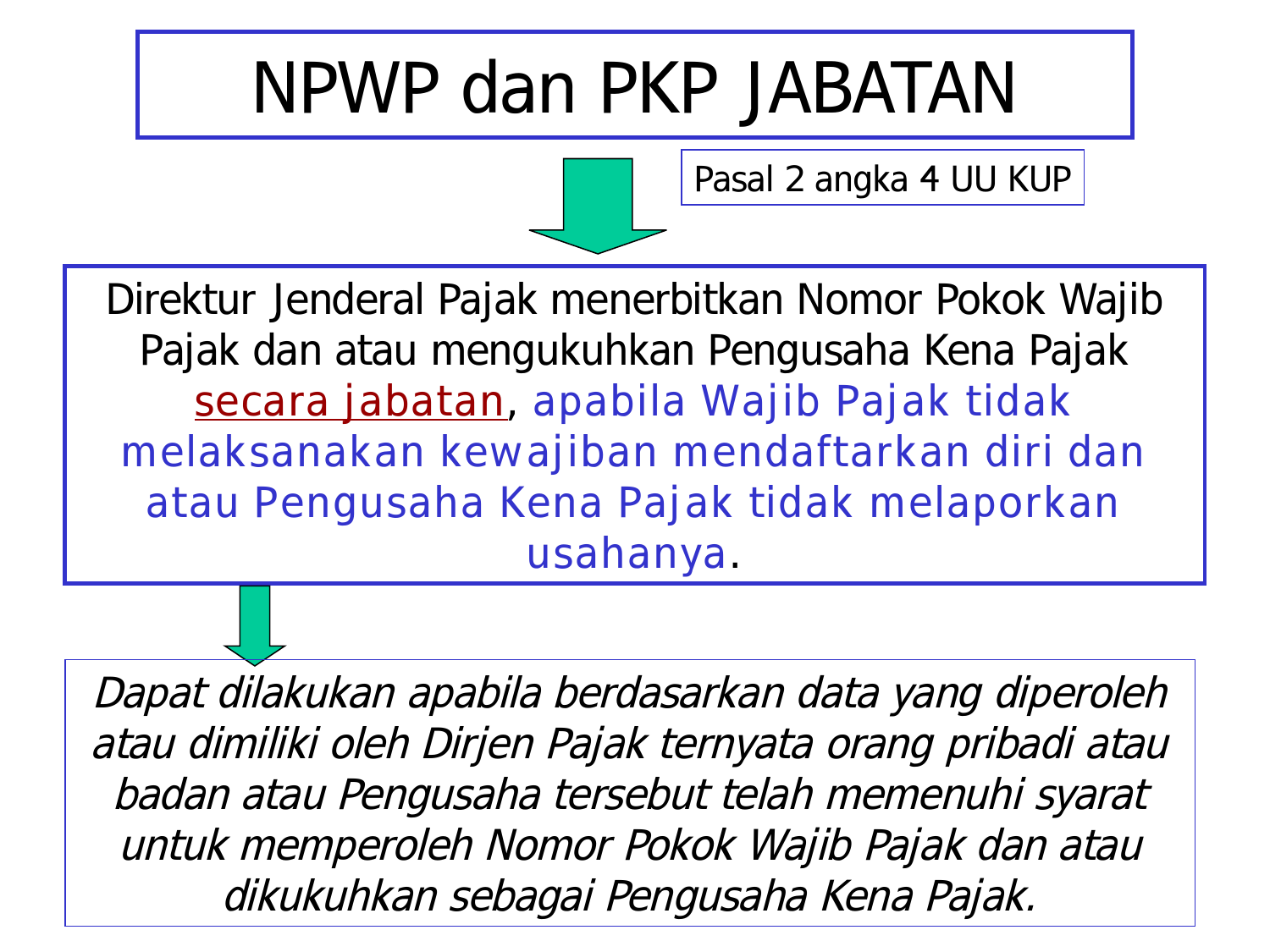

# NPWP dan PKP JABATAN
Pasal 2 angka 4 UU KUP

Direktur Jenderal Pajak menerbitkan Nomor Pokok Wajib Pajak dan atau mengukuhkan Pengusaha Kena Pajak secara jabatan, apabila Wajib Pajak tidak melaksanakan kewajiban mendaftarkan diri dan atau Pengusaha Kena Pajak tidak melaporkan usahanya.

Dapat dilakukan apabila berdasarkan data yang diperoleh atau dimiliki oleh Dirjen Pajak ternyata orang pribadi atau badan atau Pengusaha tersebut telah memenuhi syarat untuk memperoleh Nomor Pokok Wajib Pajak dan atau dikukuhkan sebagai Pengusaha Kena Pajak.